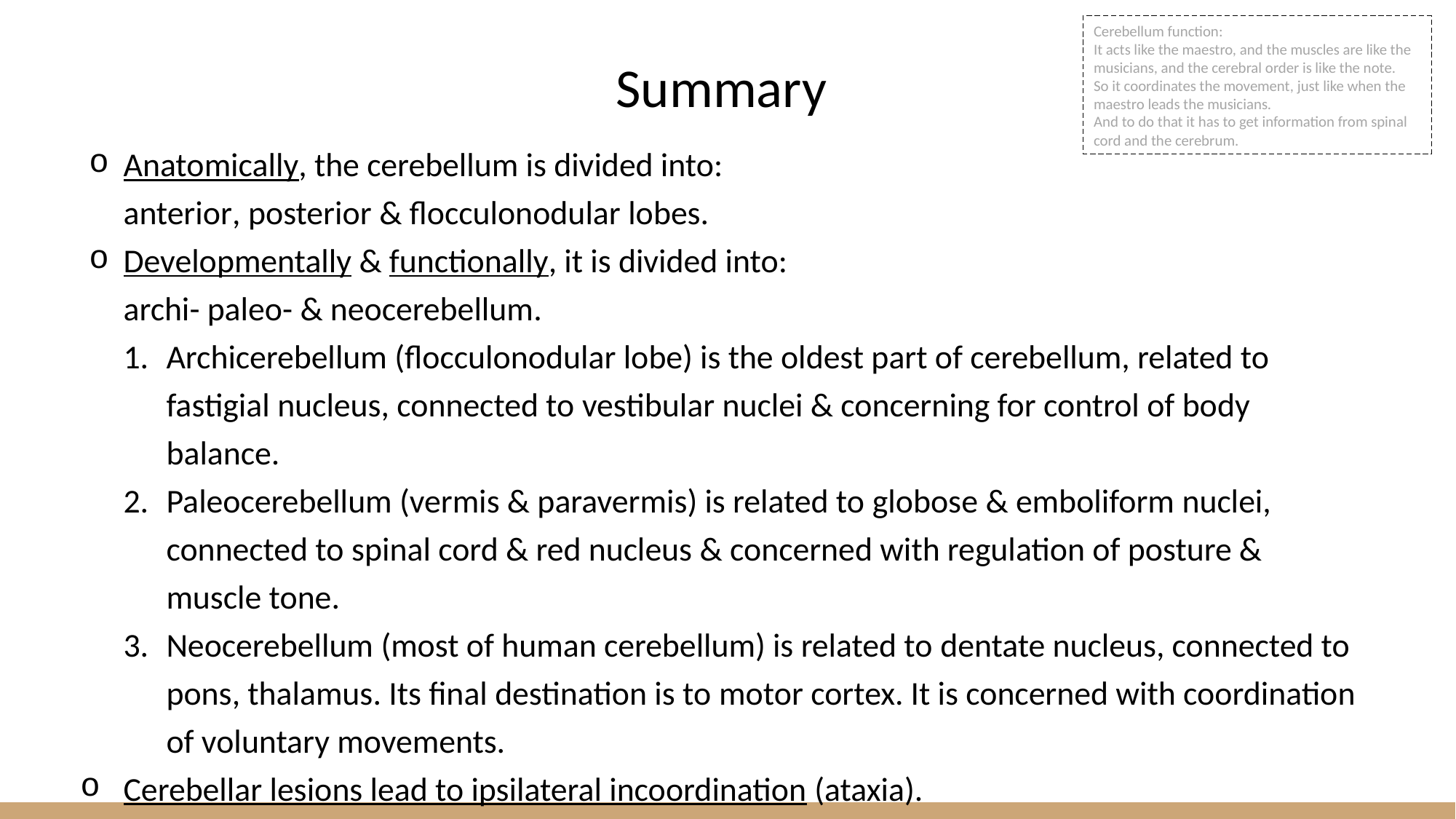

Cerebellum function:
It acts like the maestro, and the muscles are like the musicians, and the cerebral order is like the note.
So it coordinates the movement, just like when the maestro leads the musicians.
And to do that it has to get information from spinal cord and the cerebrum.
Summary
Anatomically, the cerebellum is divided into:
anterior, posterior & flocculonodular lobes.
Developmentally & functionally, it is divided into:
archi- paleo- & neocerebellum.
Archicerebellum (flocculonodular lobe) is the oldest part of cerebellum, related to fastigial nucleus, connected to vestibular nuclei & concerning for control of body balance.
Paleocerebellum (vermis & paravermis) is related to globose & emboliform nuclei, connected to spinal cord & red nucleus & concerned with regulation of posture & muscle tone.
Neocerebellum (most of human cerebellum) is related to dentate nucleus, connected to pons, thalamus. Its final destination is to motor cortex. It is concerned with coordination of voluntary movements.
Cerebellar lesions lead to ipsilateral incoordination (ataxia).